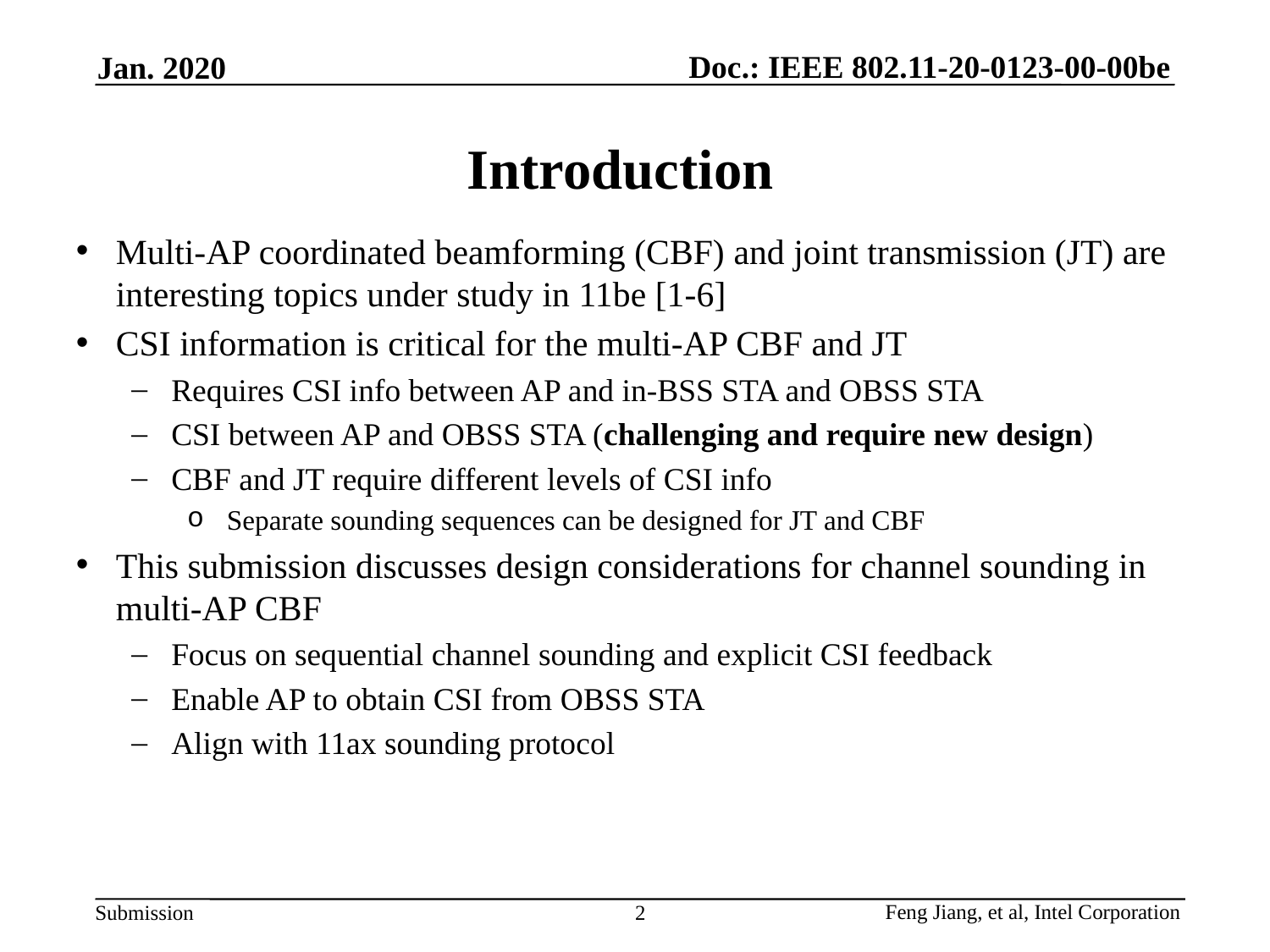

Jan. 2020
# Introduction
Multi-AP coordinated beamforming (CBF) and joint transmission (JT) are interesting topics under study in 11be [1-6]
CSI information is critical for the multi-AP CBF and JT
Requires CSI info between AP and in-BSS STA and OBSS STA
CSI between AP and OBSS STA (challenging and require new design)
CBF and JT require different levels of CSI info
Separate sounding sequences can be designed for JT and CBF
This submission discusses design considerations for channel sounding in multi-AP CBF
Focus on sequential channel sounding and explicit CSI feedback
Enable AP to obtain CSI from OBSS STA
Align with 11ax sounding protocol

2